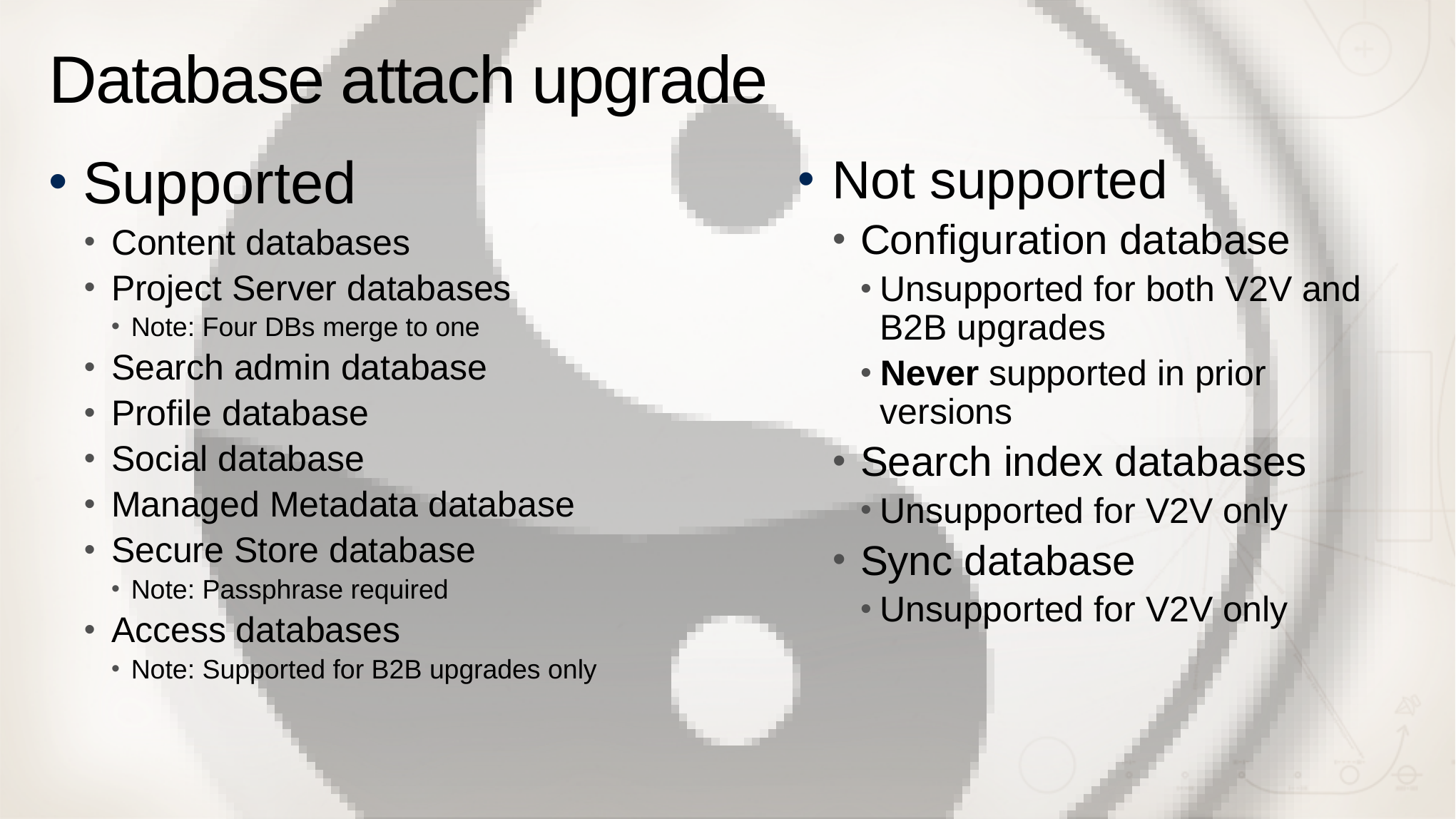

# Database attach upgrade
Not supported
Configuration database
Unsupported for both V2V and B2B upgrades
Never supported in prior versions
Search index databases
Unsupported for V2V only
Sync database
Unsupported for V2V only
Supported
Content databases
Project Server databases
Note: Four DBs merge to one
Search admin database
Profile database
Social database
Managed Metadata database
Secure Store database
Note: Passphrase required
Access databases
Note: Supported for B2B upgrades only